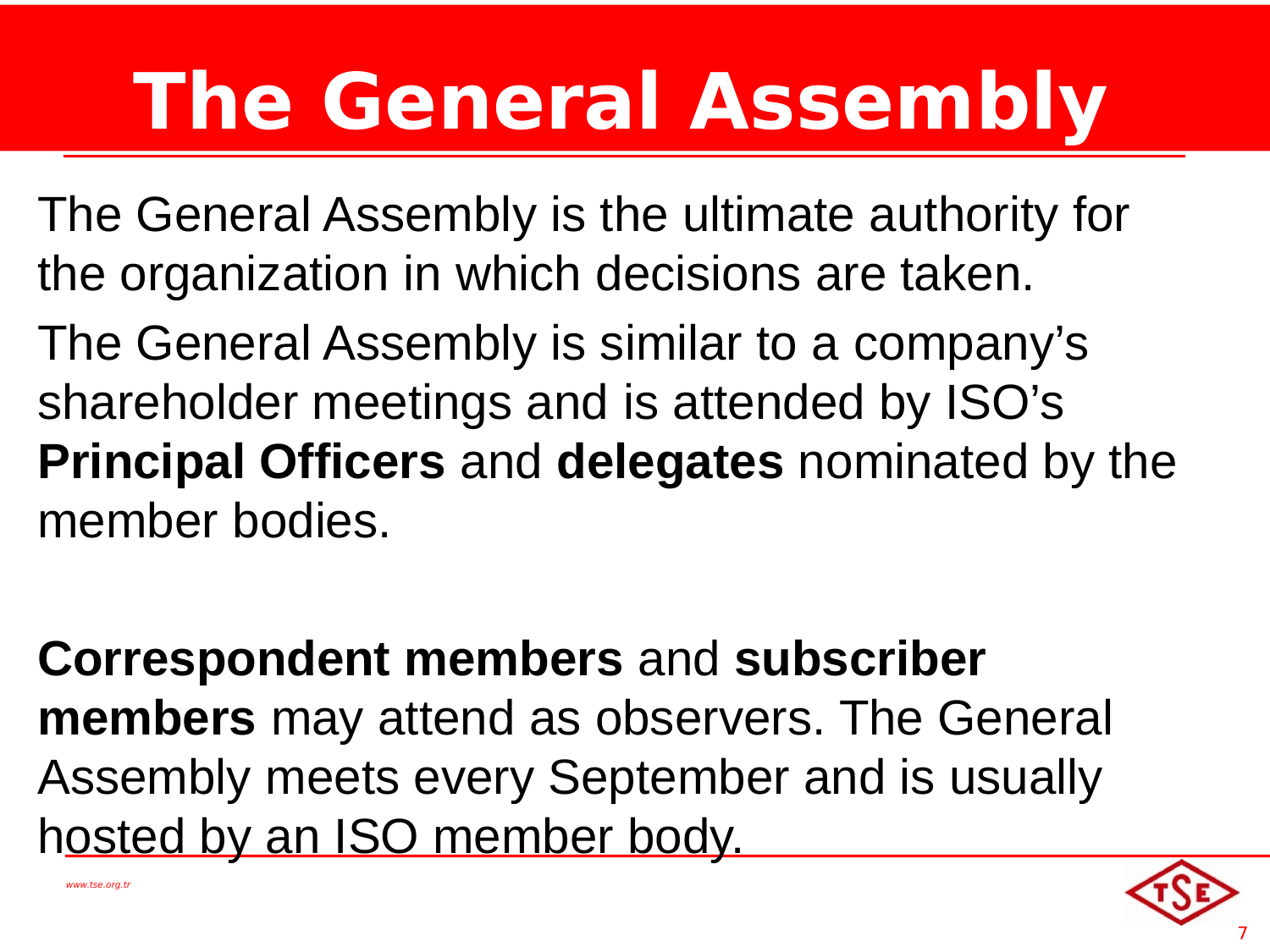

# The General Assembly
The General Assembly is the ultimate authority for the organization in which decisions are taken.
The General Assembly is similar to a company’s shareholder meetings and is attended by ISO’s Principal Officers and delegates nominated by the member bodies.

Correspondent members and subscriber members may attend as observers. The General Assembly meets every September and is usually hosted by an ISO member body.

www.tse.org.tr
7